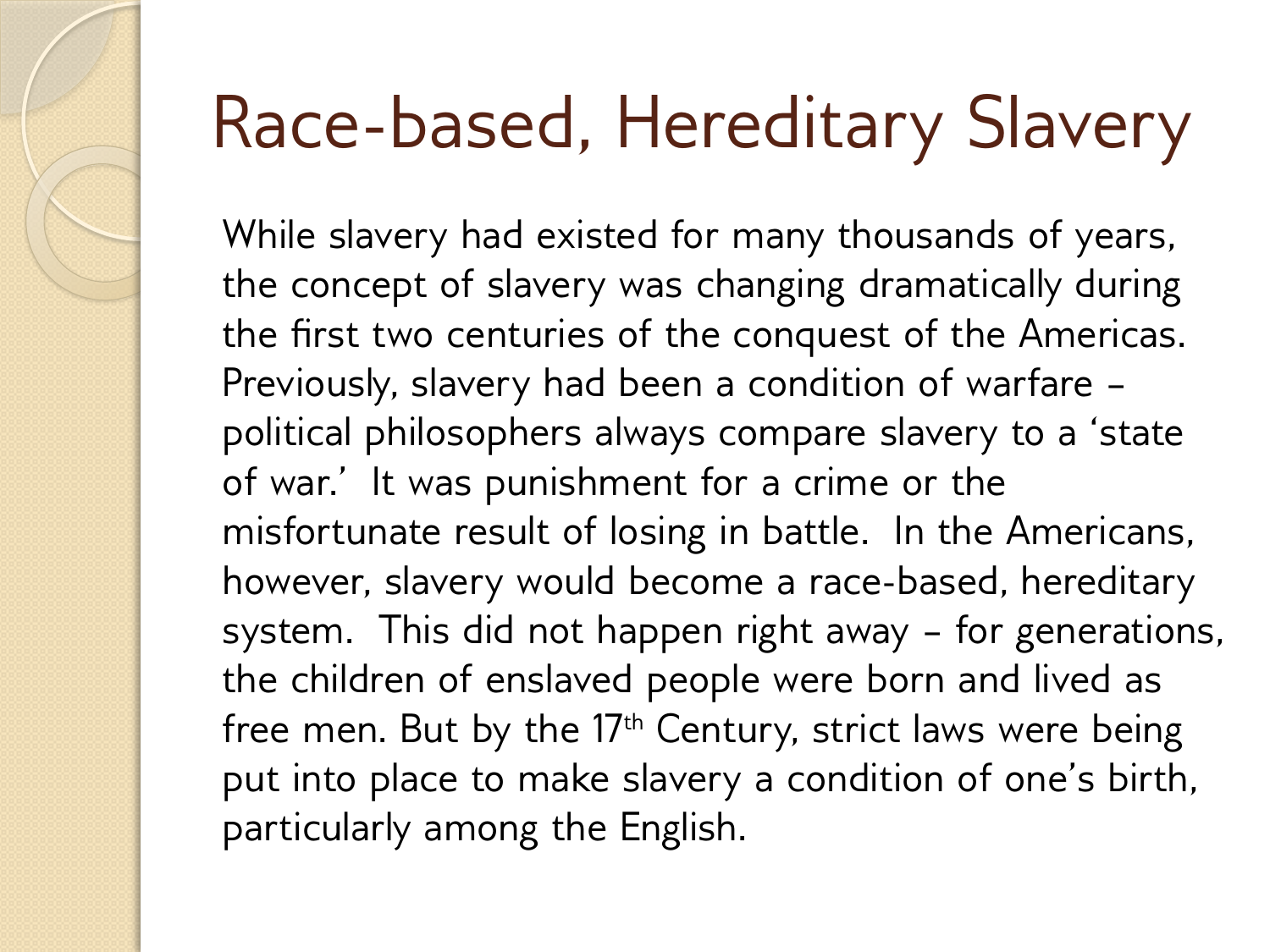

# Race-based, Hereditary Slavery
While slavery had existed for many thousands of years, the concept of slavery was changing dramatically during the first two centuries of the conquest of the Americas.  Previously, slavery had been a condition of warfare – political philosophers always compare slavery to a ‘state of war.’  It was punishment for a crime or the misfortunate result of losing in battle.  In the Americans, however, slavery would become a race-based, hereditary system.  This did not happen right away – for generations, the children of enslaved people were born and lived as free men. But by the 17th Century, strict laws were being put into place to make slavery a condition of one’s birth, particularly among the English.